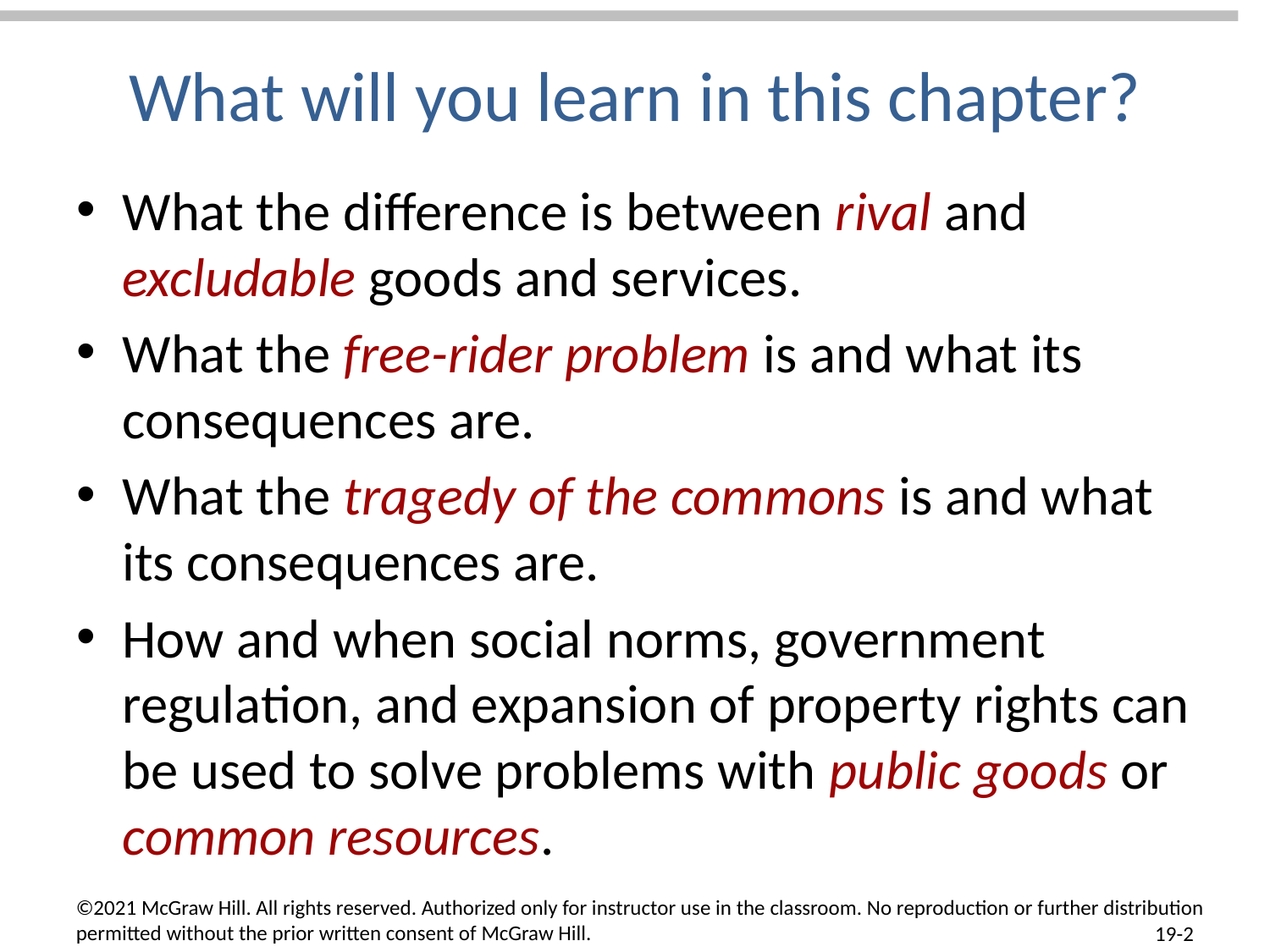

# What will you learn in this chapter?
What the difference is between rival and excludable goods and services.
What the free-rider problem is and what its consequences are.
What the tragedy of the commons is and what its consequences are.
How and when social norms, government regulation, and expansion of property rights can be used to solve problems with public goods or common resources.